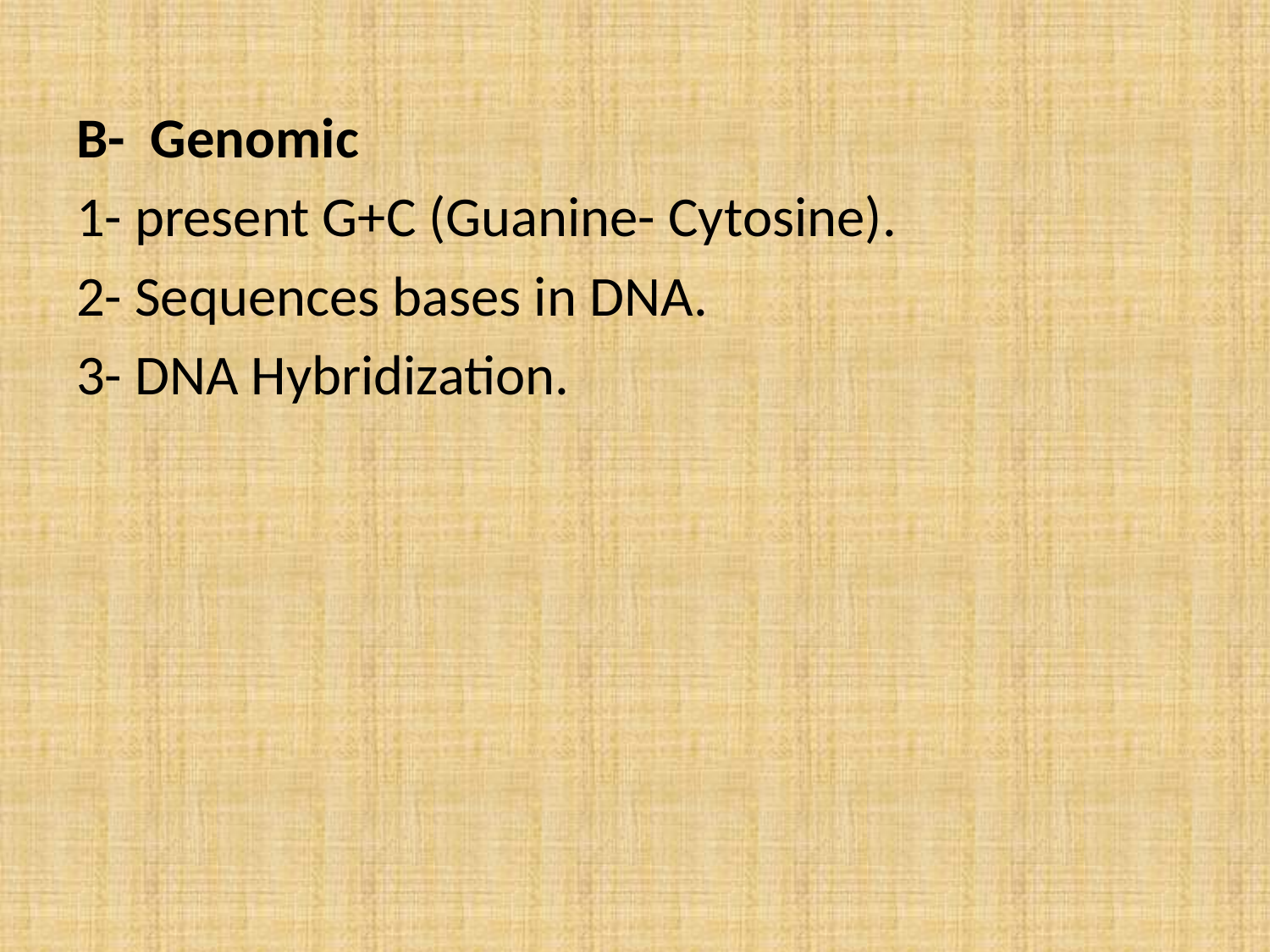

#
B-  Genomic
1- present G+C (Guanine- Cytosine).
2- Sequences bases in DNA.
3- DNA Hybridization.